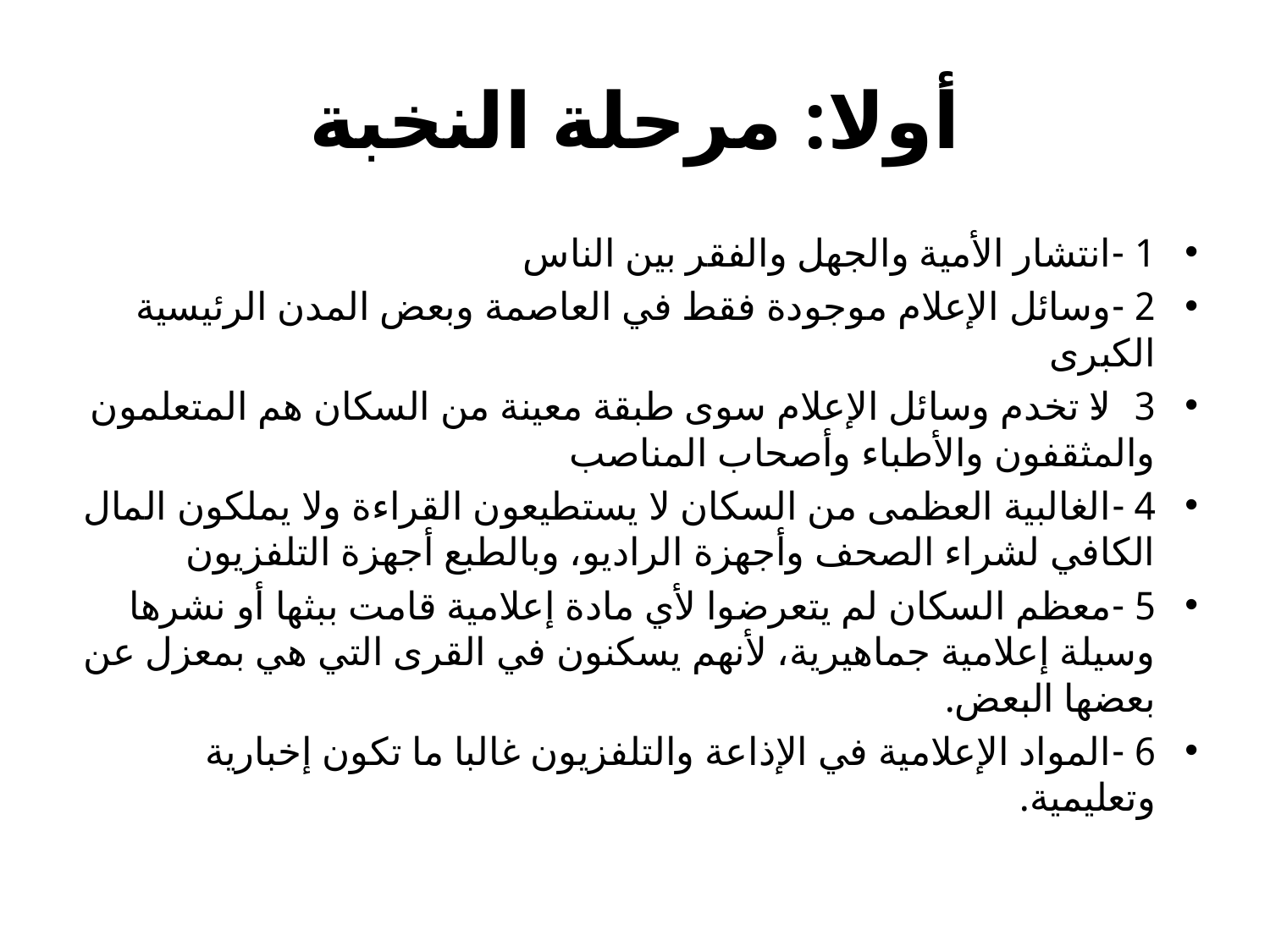

# أولا: مرحلة النخبة
1 -انتشار الأمية والجهل والفقر بين الناس
2 -وسائل الإعلام موجودة فقط في العاصمة وبعض المدن الرئيسية الكبرى
3 -لا تخدم وسائل الإعلام سوى طبقة معينة من السكان هم المتعلمون والمثقفون والأطباء وأصحاب المناصب
4 -الغالبية العظمى من السكان لا يستطيعون القراءة ولا يملكون المال الكافي لشراء الصحف وأجهزة الراديو، وبالطبع أجهزة التلفزيون
5 -معظم السكان لم يتعرضوا لأي مادة إعلامية قامت ببثها أو نشرها وسيلة إعلامية جماهيرية، لأنهم يسكنون في القرى التي هي بمعزل عن بعضها البعض.
6 -المواد الإعلامية في الإذاعة والتلفزيون غالبا ما تكون إخبارية وتعليمية.